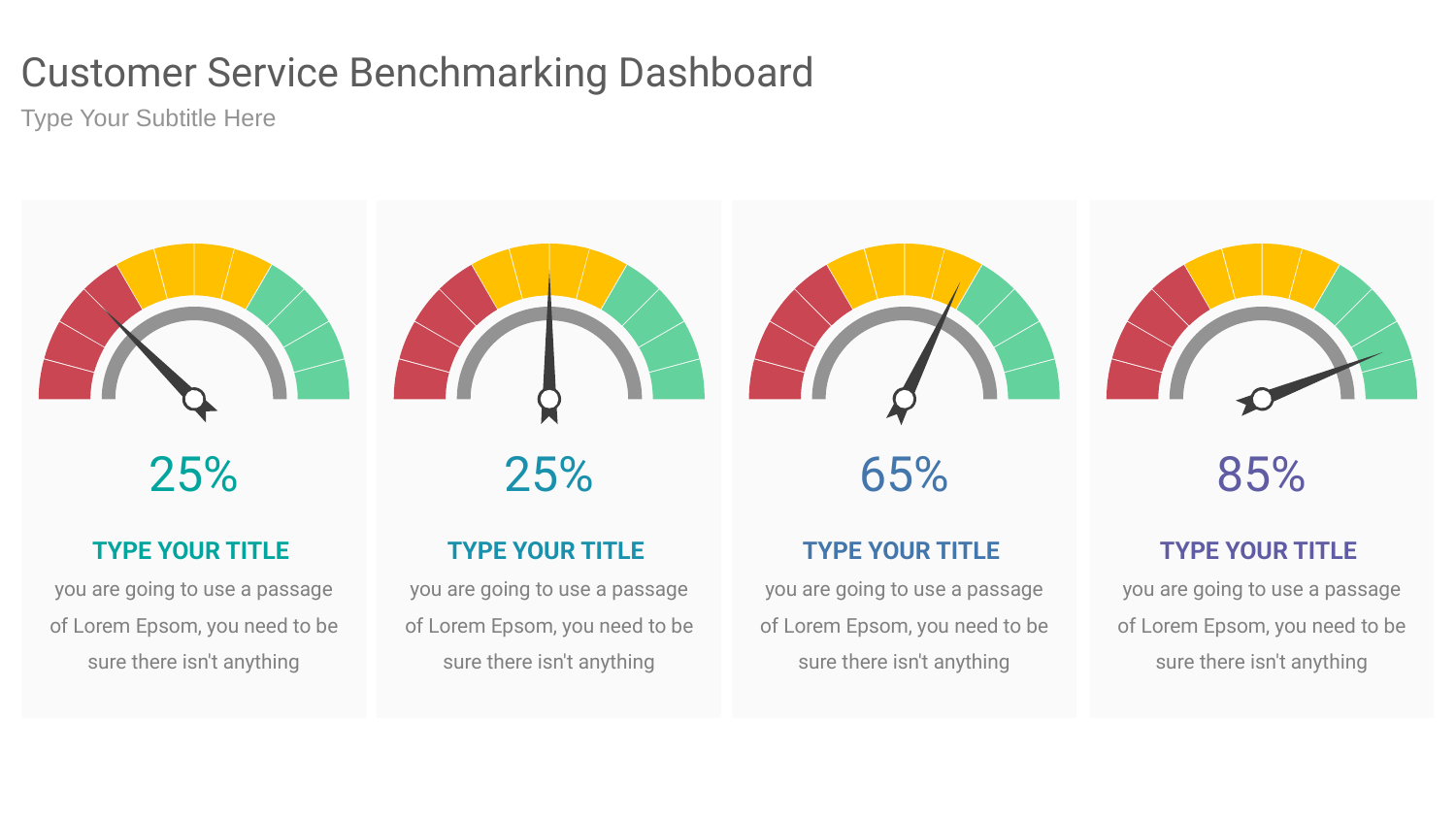

# Customer Service Benchmarking Dashboard
Type Your Subtitle Here

25%
25%
65%
85%
TYPE YOUR TITLE
you are going to use a passage of Lorem Epsom, you need to be sure there isn't anything
TYPE YOUR TITLE
you are going to use a passage of Lorem Epsom, you need to be sure there isn't anything
TYPE YOUR TITLE
you are going to use a passage of Lorem Epsom, you need to be sure there isn't anything
TYPE YOUR TITLE
you are going to use a passage of Lorem Epsom, you need to be sure there isn't anything